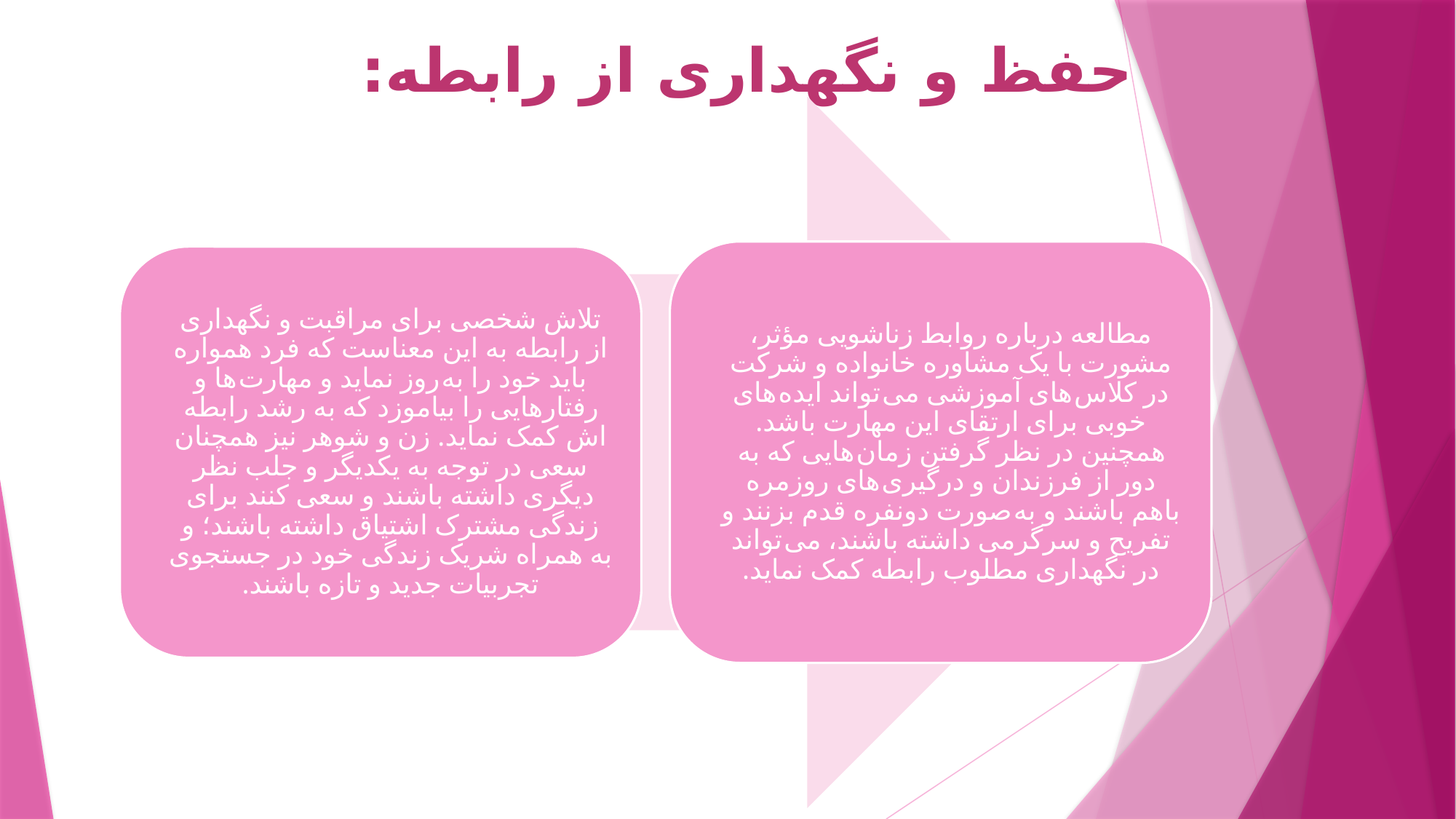

# حفظ و نگهداری از رابطه:
تلاش شخصی برای مراقبت و نگهداری از رابطه به این معناست که فرد همواره باید خود را به روز نماید و مهارت ها و رفتارهایی را بیاموزد که به رشد رابطه اش کمک نماید. زن و شوهر نیز همچنان سعی در توجه به یکدیگر و جلب نظر دیگری داشته باشند و سعی کنند برای زندگی مشترک اشتیاق داشته باشند؛ و به همراه شریک زندگی خود در جستجوی تجربیات جدید و تازه باشند.
مطالعه درباره روابط زناشویی مؤثر، مشورت با یک مشاوره خانواده و شرکت در کلاس های آموزشی می تواند ایده های خوبی برای ارتقای این مهارت باشد. همچنین در نظر گرفتن زمان هایی که به دور از فرزندان و درگیری های روزمره باهم باشند و به صورت دونفره قدم بزنند و تفریح و سرگرمی داشته باشند، می تواند در نگهداری مطلوب رابطه کمک نماید.